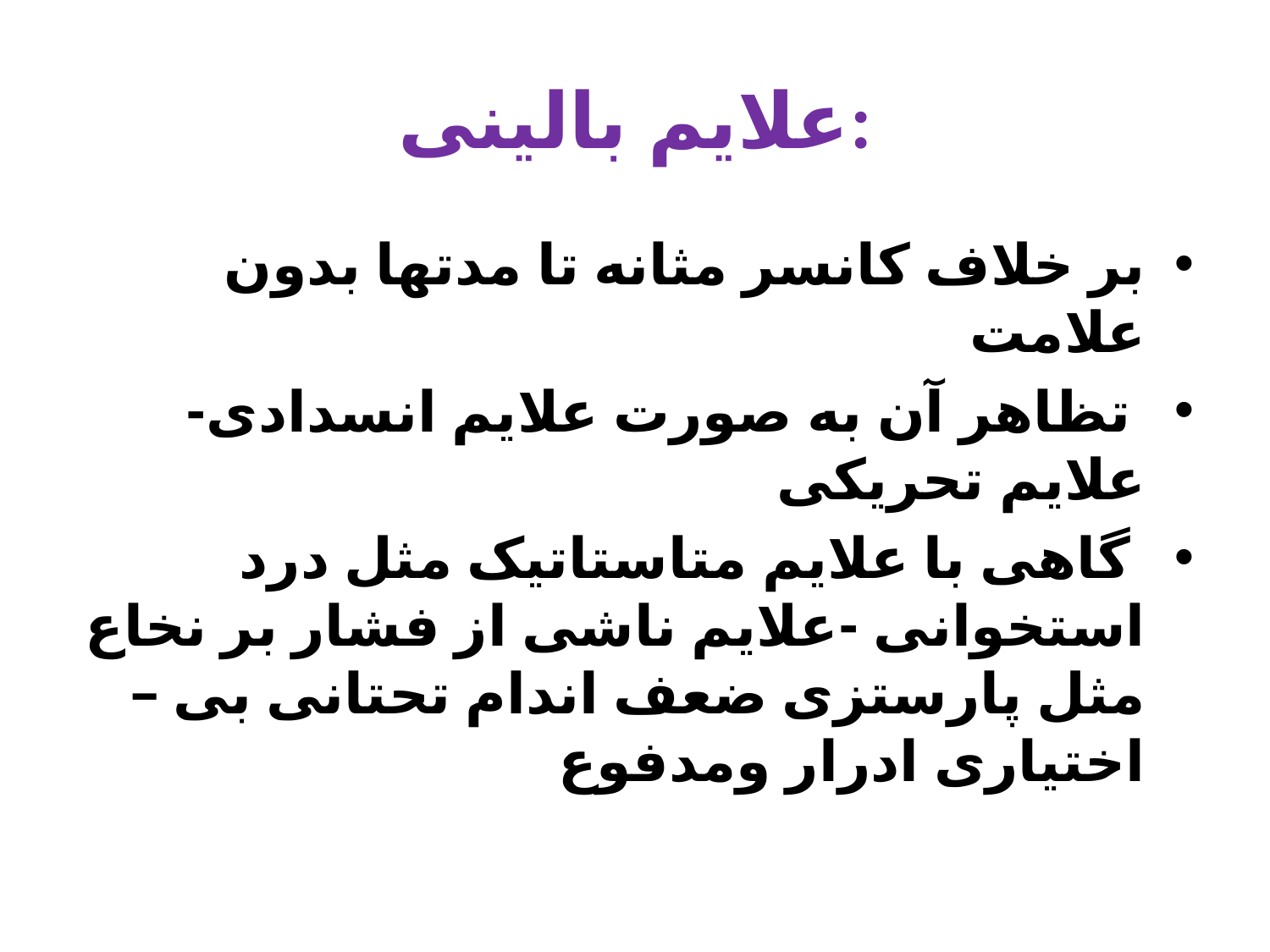

# علایم بالینی:
بر خلاف کانسر مثانه تا مدتها بدون علامت
 تظاهر آن به صورت علایم انسدادی-علایم تحریکی
 گاهی با علایم متاستاتیک مثل درد استخوانی -علایم ناشی از فشار بر نخاع مثل پارستزی ضعف اندام تحتانی بی –اختیاری ادرار ومدفوع